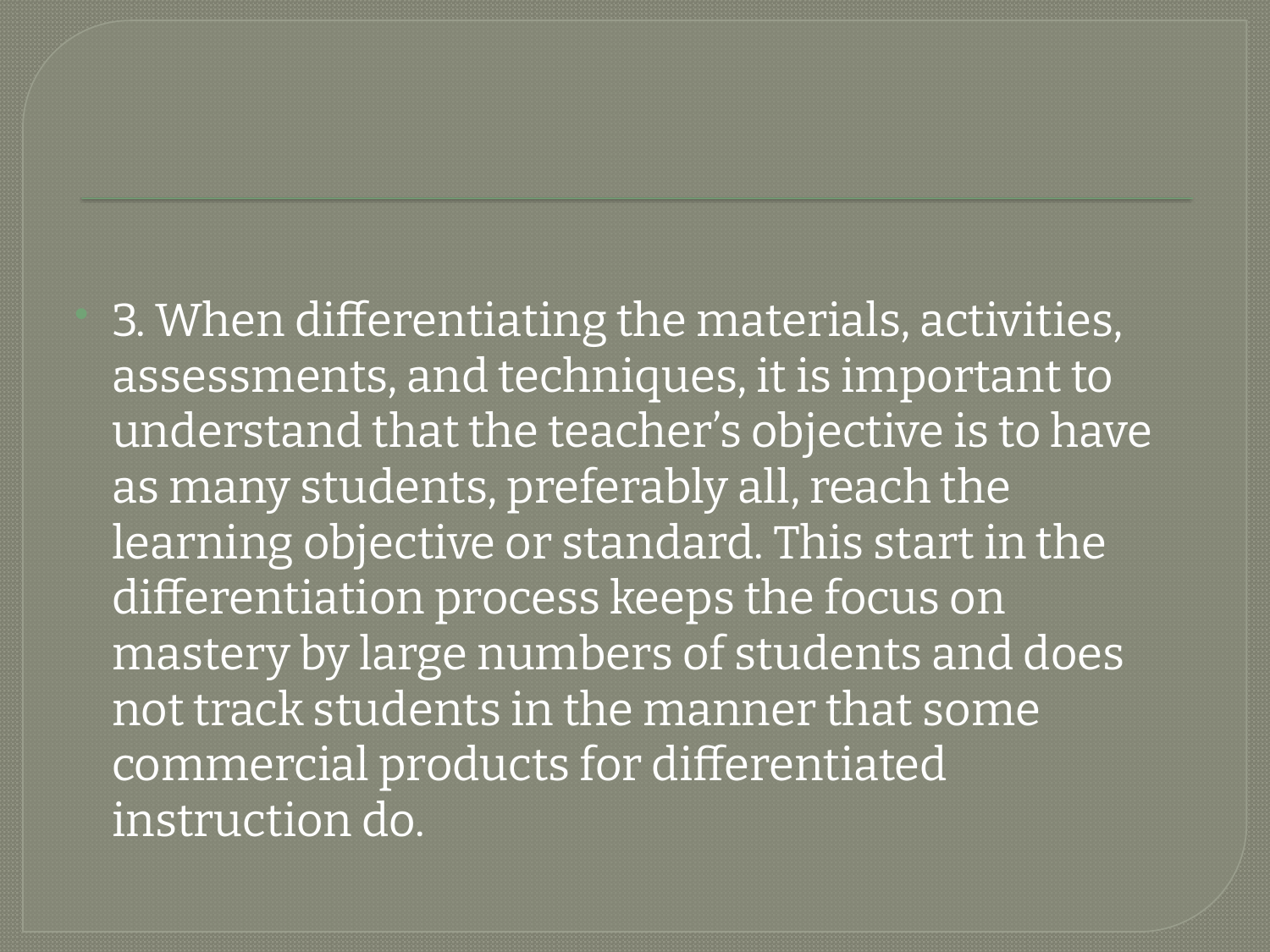

#

3. When differentiating the materials, activities, assessments, and techniques, it is important to understand that the teacher’s objective is to have as many students, preferably all, reach the learning objective or standard. This start in the differentiation process keeps the focus on mastery by large numbers of students and does not track students in the manner that some commercial products for differentiated instruction do.